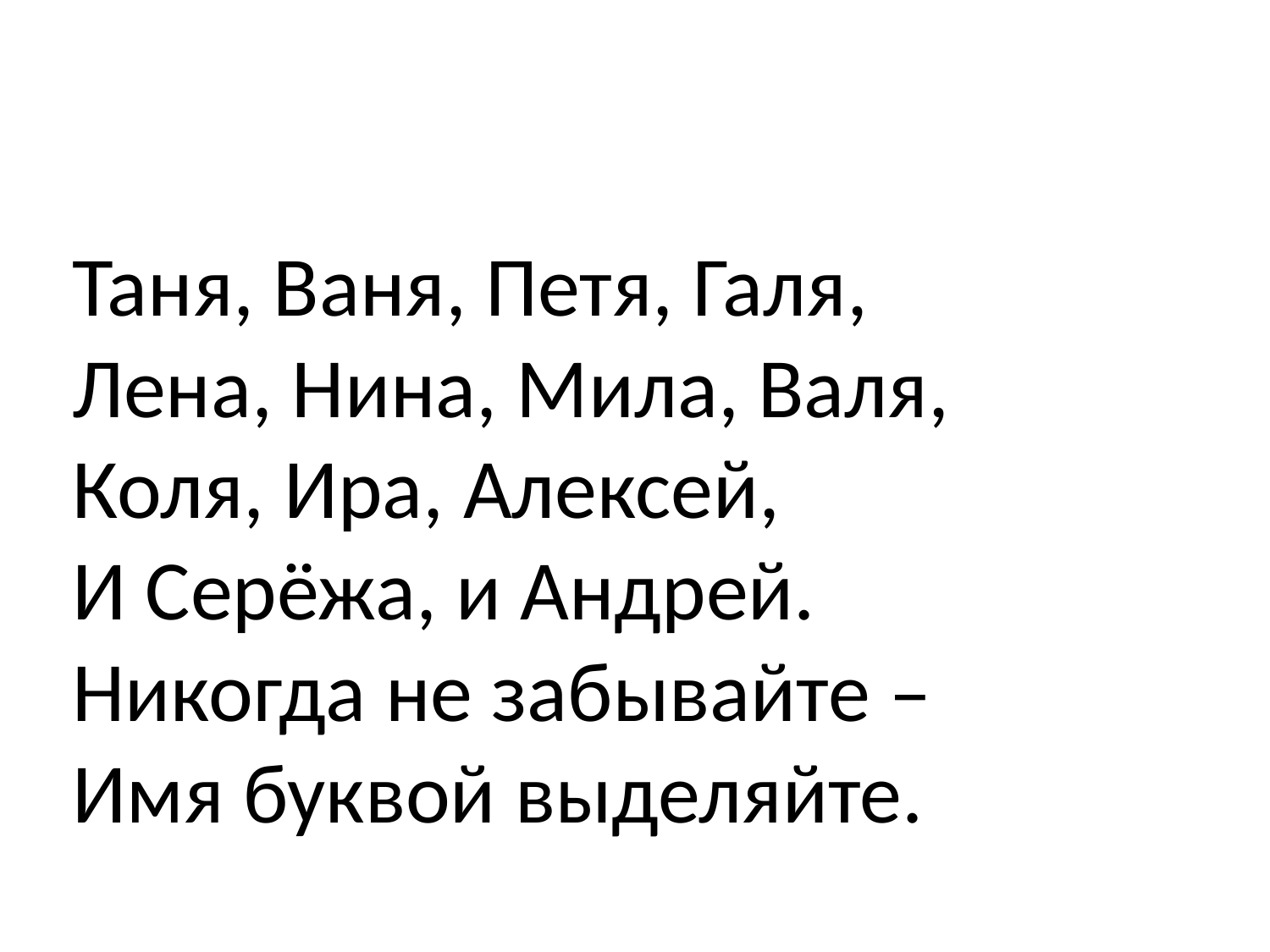

Таня, Ваня, Петя, Галя,
Лена, Нина, Мила, Валя,
Коля, Ира, Алексей,
И Серёжа, и Андрей.
Никогда не забывайте –
Имя буквой выделяйте.